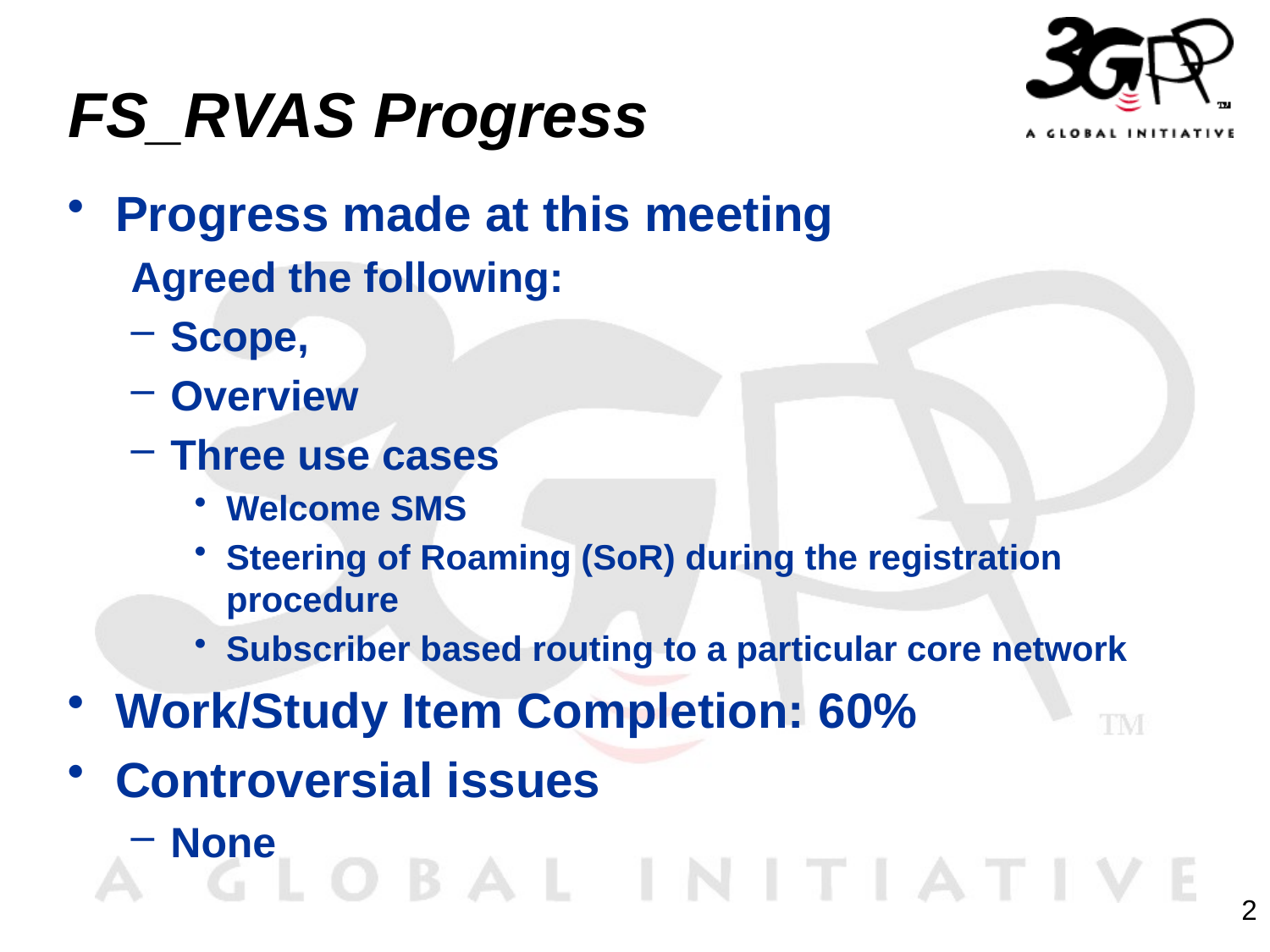

# FS_RVAS Progress
Progress made at this meeting
Agreed the following:
Scope,
Overview
Three use cases
Welcome SMS
Steering of Roaming (SoR) during the registration procedure
Subscriber based routing to a particular core network
Work/Study Item Completion: 60%
Controversial issues
None
2